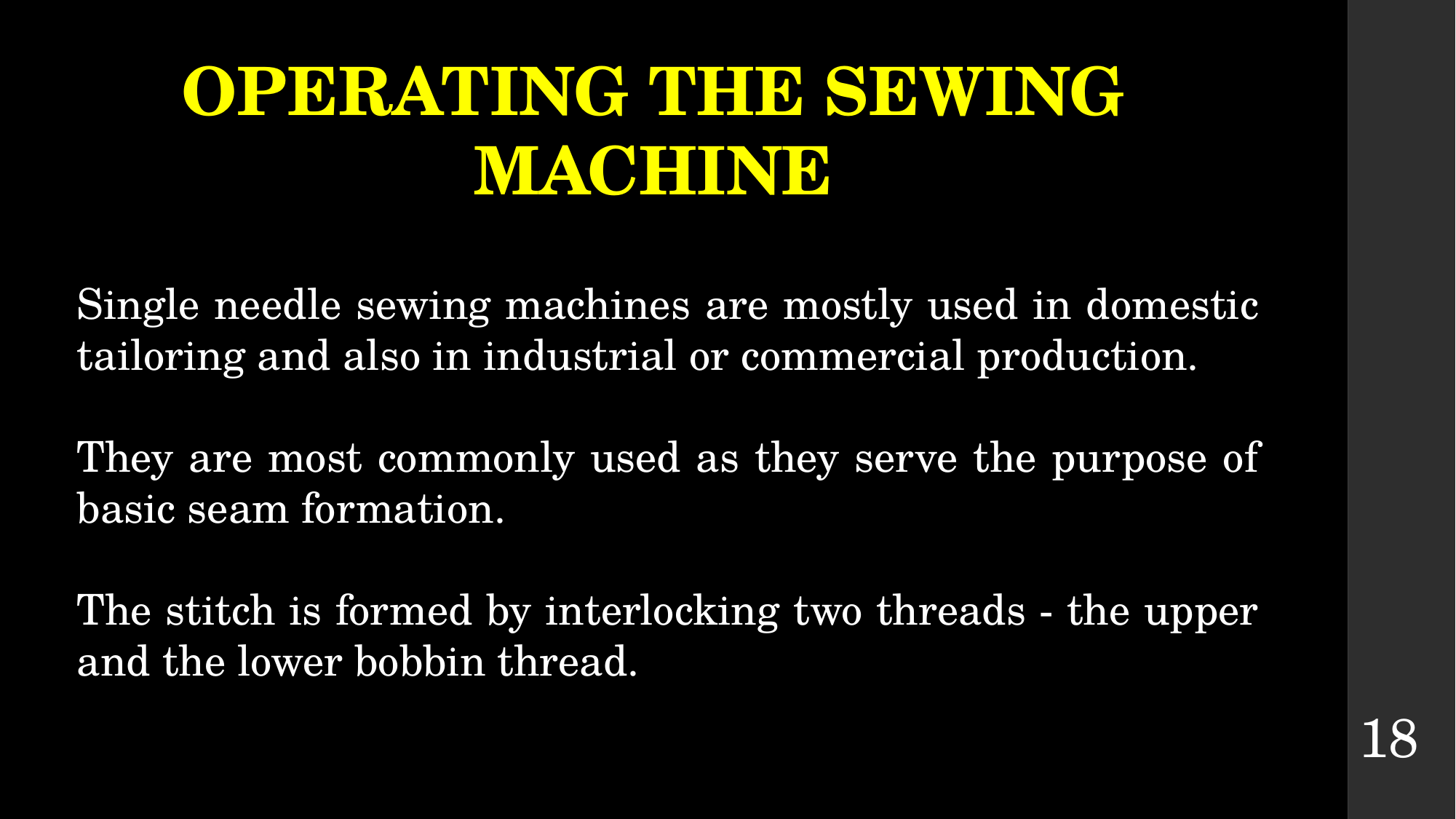

# OPERATING THE SEWING MACHINE
Single needle sewing machines are mostly used in domestic tailoring and also in industrial or commercial production.

They are most commonly used as they serve the purpose of basic seam formation.

The stitch is formed by interlocking two threads - the upper and the lower bobbin thread.
18